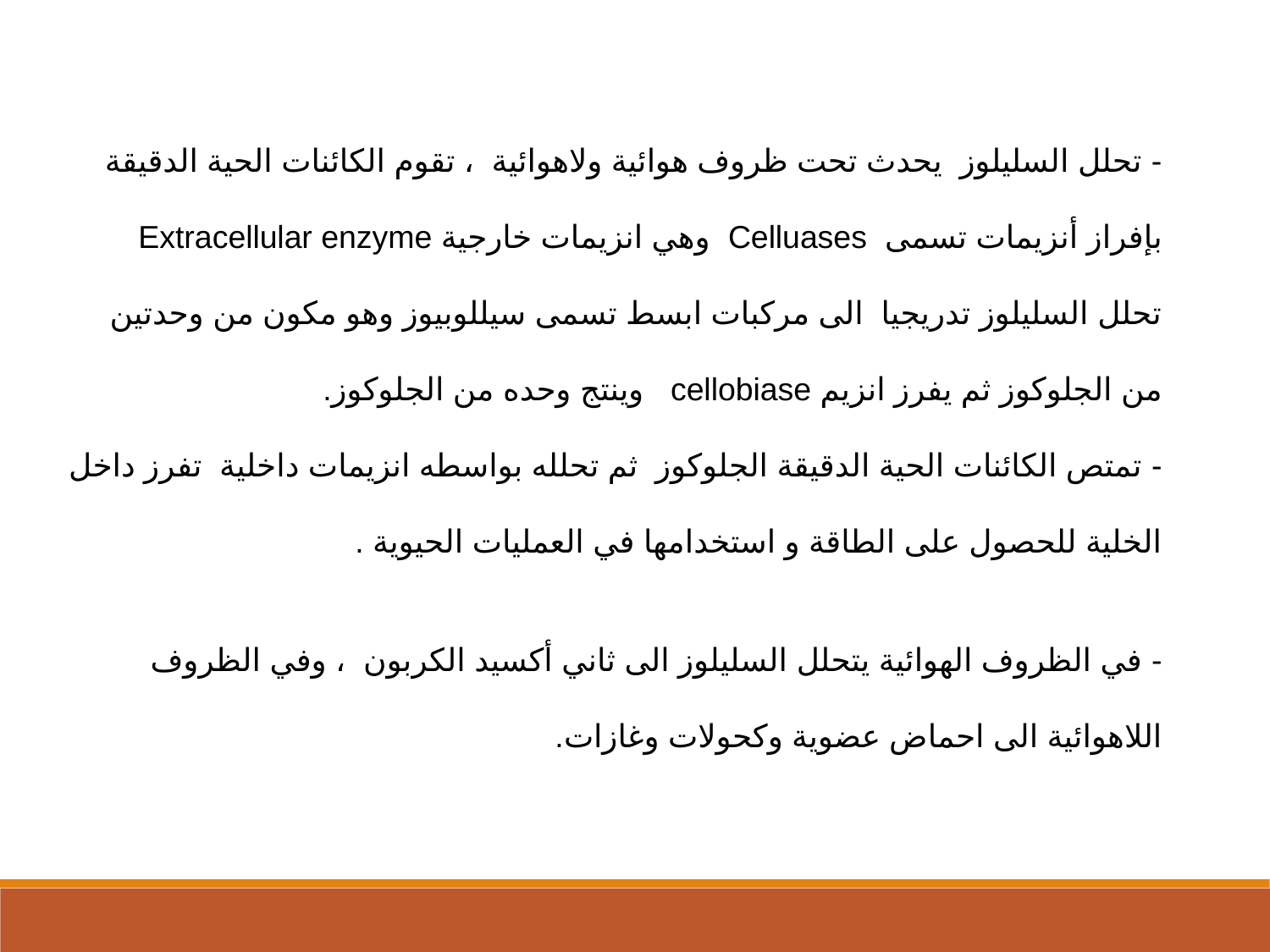

- تحلل السليلوز  يحدث تحت ظروف هوائية ولاهوائية  ، تقوم الكائنات الحية الدقيقة  بإفراز أنزيمات تسمى  Celluases  وهي انزيمات خارجية Extracellular enzyme  تحلل السليلوز تدريجيا  الى مركبات ابسط تسمى سيللوبيوز وهو مكون من وحدتين من الجلوكوز ثم يفرز انزيم cellobiase   وينتج وحده من الجلوكوز.
- تمتص الكائنات الحية الدقيقة الجلوكوز  ثم تحلله بواسطه انزيمات داخلية  تفرز داخل الخلية للحصول على الطاقة و استخدامها في العمليات الحيوية .
- في الظروف الهوائية يتحلل السليلوز الى ثاني أكسيد الكربون  ، وفي الظروف اللاهوائية الى احماض عضوية وكحولات وغازات.